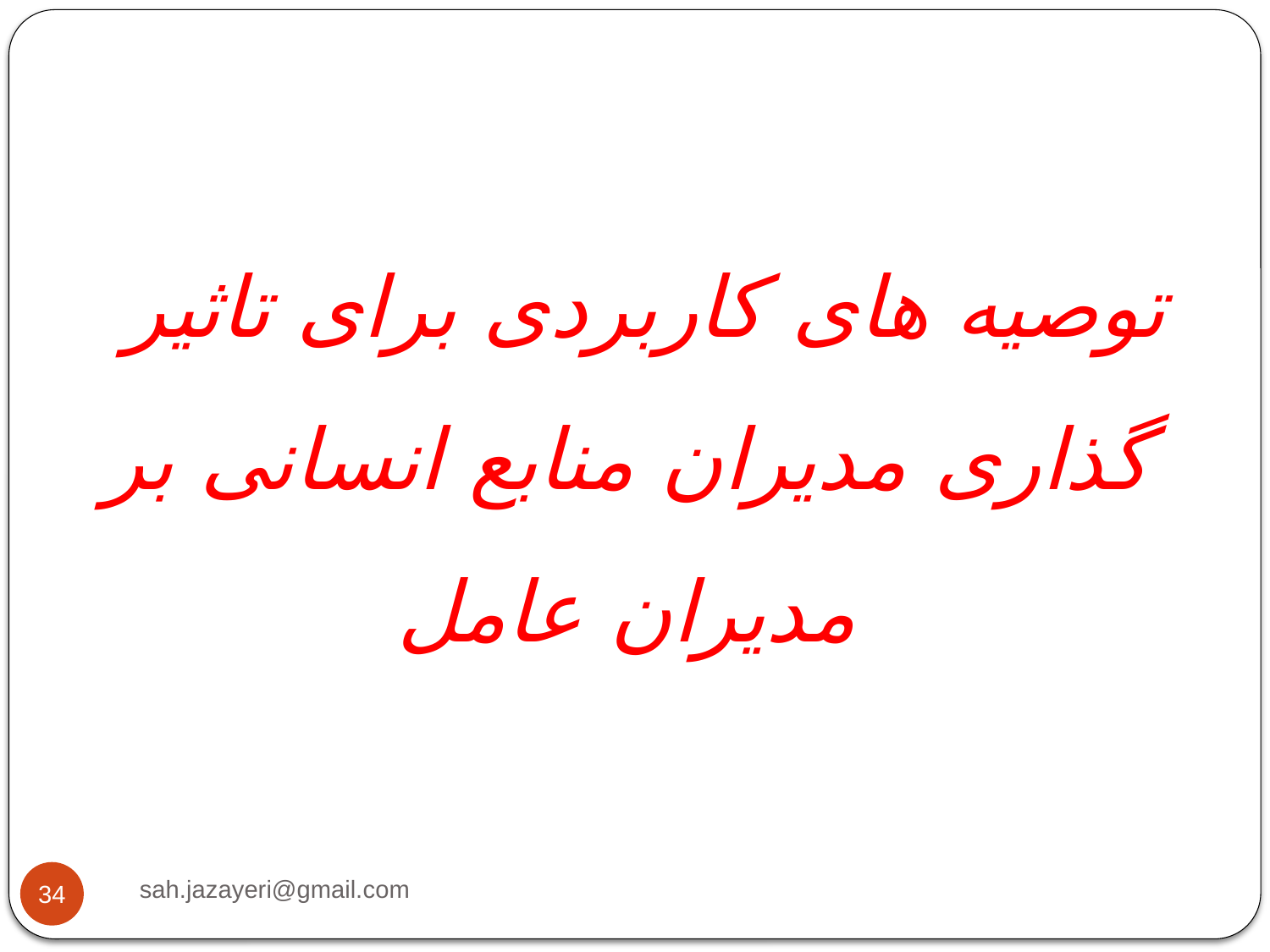

توصیه های کاربردی برای تاثیر گذاری مدیران منابع انسانی بر مدیران عامل
sah.jazayeri@gmail.com
34